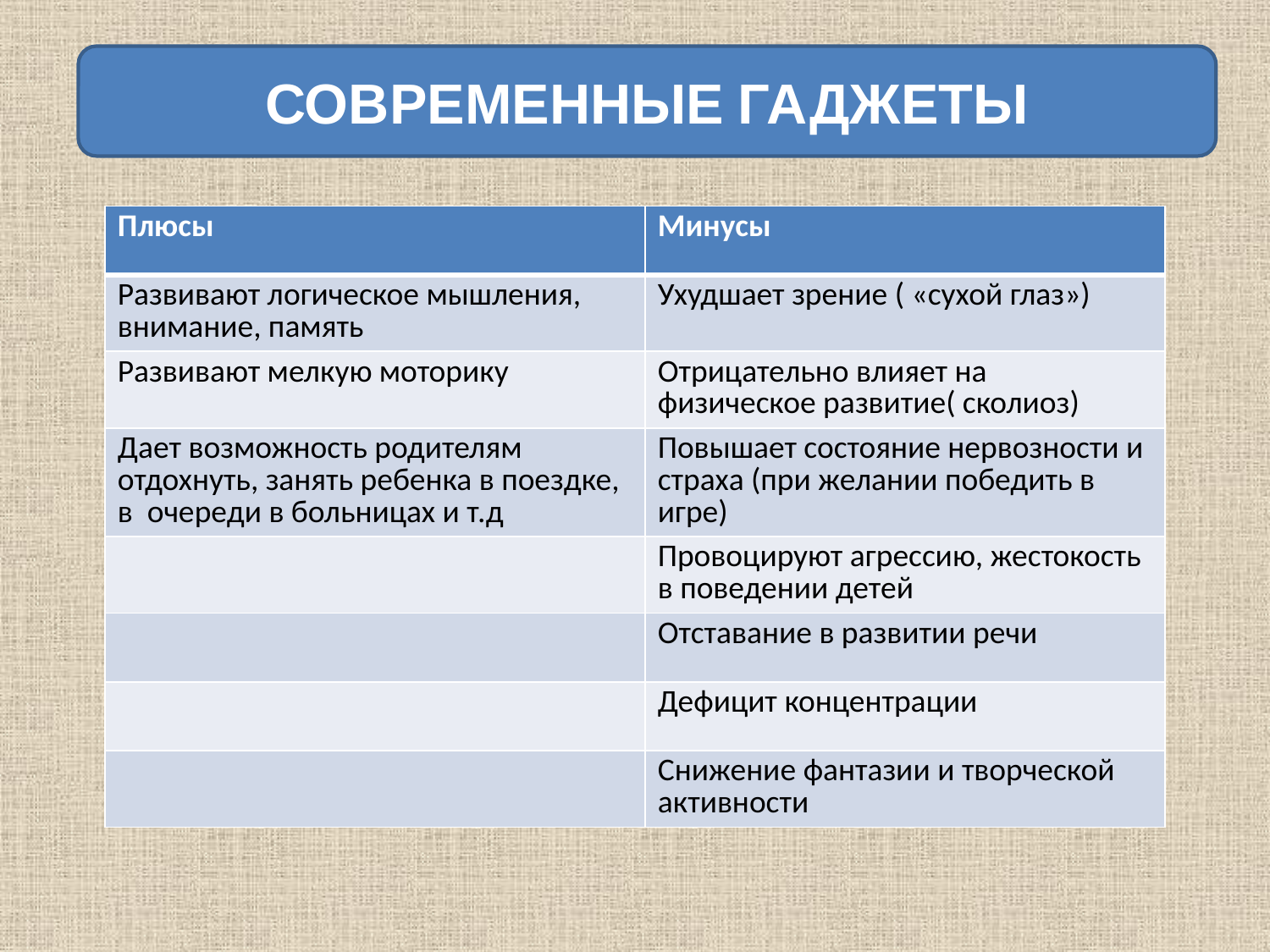

СОВРЕМЕННЫЕ ГАДЖЕТЫ
| Плюсы | Минусы |
| --- | --- |
| Развивают логическое мышления, внимание, память | Ухудшает зрение ( «сухой глаз») |
| Развивают мелкую моторику | Отрицательно влияет на физическое развитие( сколиоз) |
| Дает возможность родителям отдохнуть, занять ребенка в поездке, в очереди в больницах и т.д | Повышает состояние нервозности и страха (при желании победить в игре) |
|  | Провоцируют агрессию, жестокость в поведении детей |
|  | Отставание в развитии речи |
|  | Дефицит концентрации |
|  | Снижение фантазии и творческой активности |